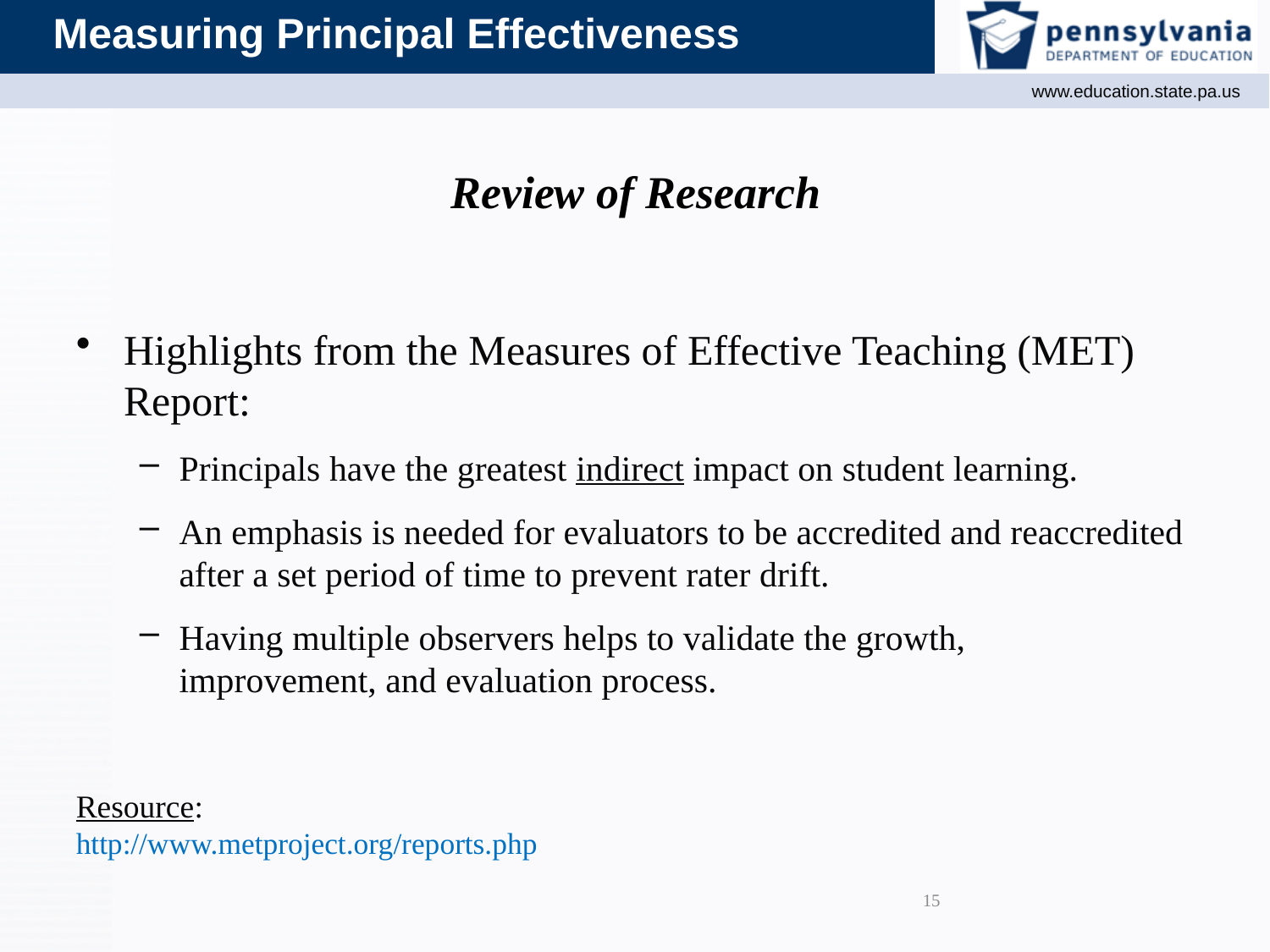

# Review of Research
Highlights from the Measures of Effective Teaching (MET) Report:
Principals have the greatest indirect impact on student learning.
An emphasis is needed for evaluators to be accredited and reaccredited after a set period of time to prevent rater drift.
Having multiple observers helps to validate the growth,
improvement, and evaluation process.

Resource:
http://www.metproject.org/reports.php

15